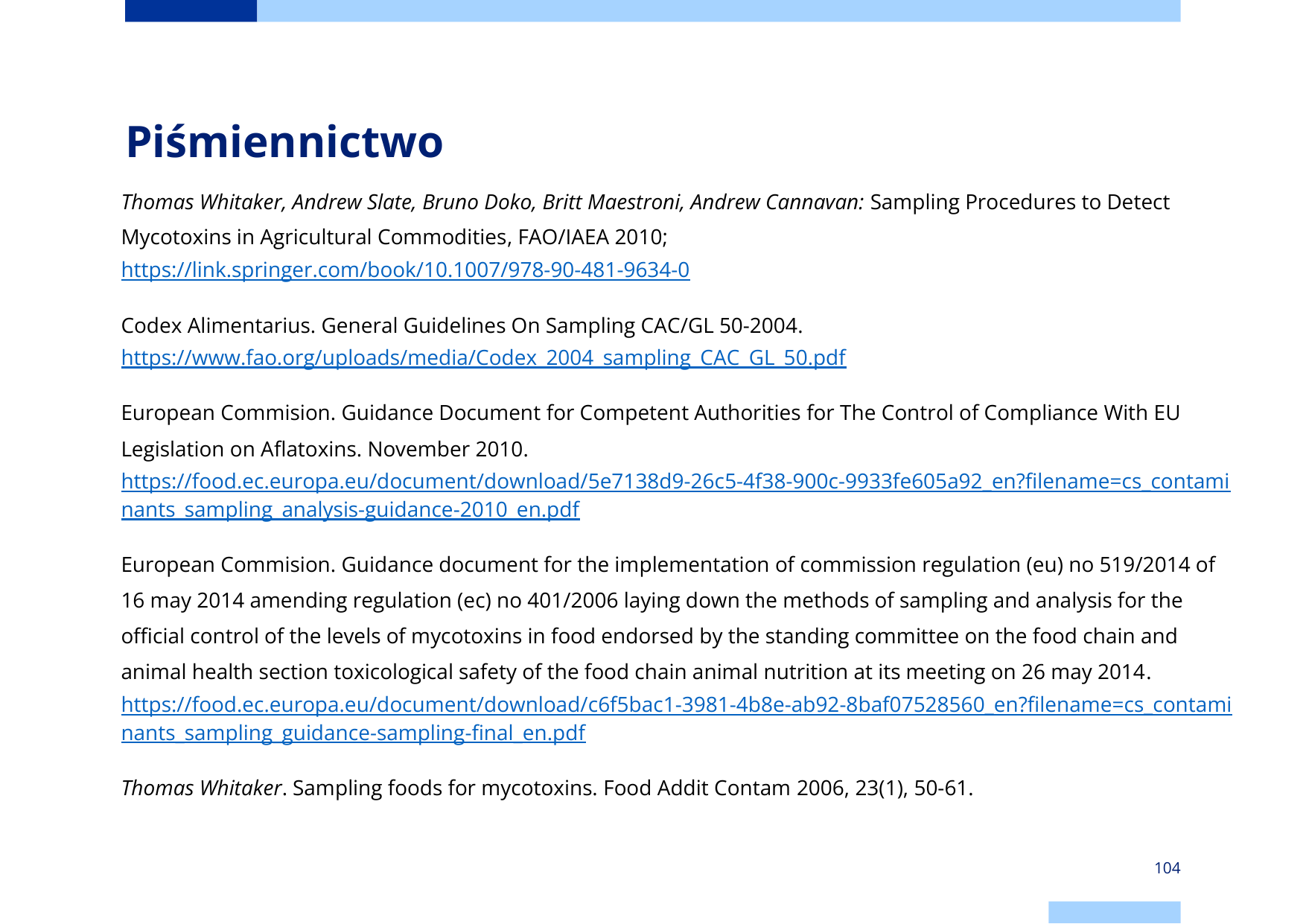

# Piśmiennictwo
Thomas Whitaker, Andrew Slate, Bruno Doko, Britt Maestroni, Andrew Cannavan: Sampling Procedures to Detect Mycotoxins in Agricultural Commodities, FAO/IAEA 2010; https://link.springer.com/book/10.1007/978-90-481-9634-0
Codex Alimentarius. General Guidelines On Sampling CAC/GL 50-2004. https://www.fao.org/uploads/media/Codex_2004_sampling_CAC_GL_50.pdf
European Commision. Guidance Document for Competent Authorities for The Control of Compliance With EU Legislation on Aflatoxins. November 2010. https://food.ec.europa.eu/document/download/5e7138d9-26c5-4f38-900c-9933fe605a92_en?filename=cs_contaminants_sampling_analysis-guidance-2010_en.pdf
European Commision. Guidance document for the implementation of commission regulation (eu) no 519/2014 of 16 may 2014 amending regulation (ec) no 401/2006 laying down the methods of sampling and analysis for the official control of the levels of mycotoxins in food endorsed by the standing committee on the food chain and animal health section toxicological safety of the food chain animal nutrition at its meeting on 26 may 2014. https://food.ec.europa.eu/document/download/c6f5bac1-3981-4b8e-ab92-8baf07528560_en?filename=cs_contaminants_sampling_guidance-sampling-final_en.pdf
Thomas Whitaker. Sampling foods for mycotoxins. Food Addit Contam 2006, 23(1), 50-61.

104